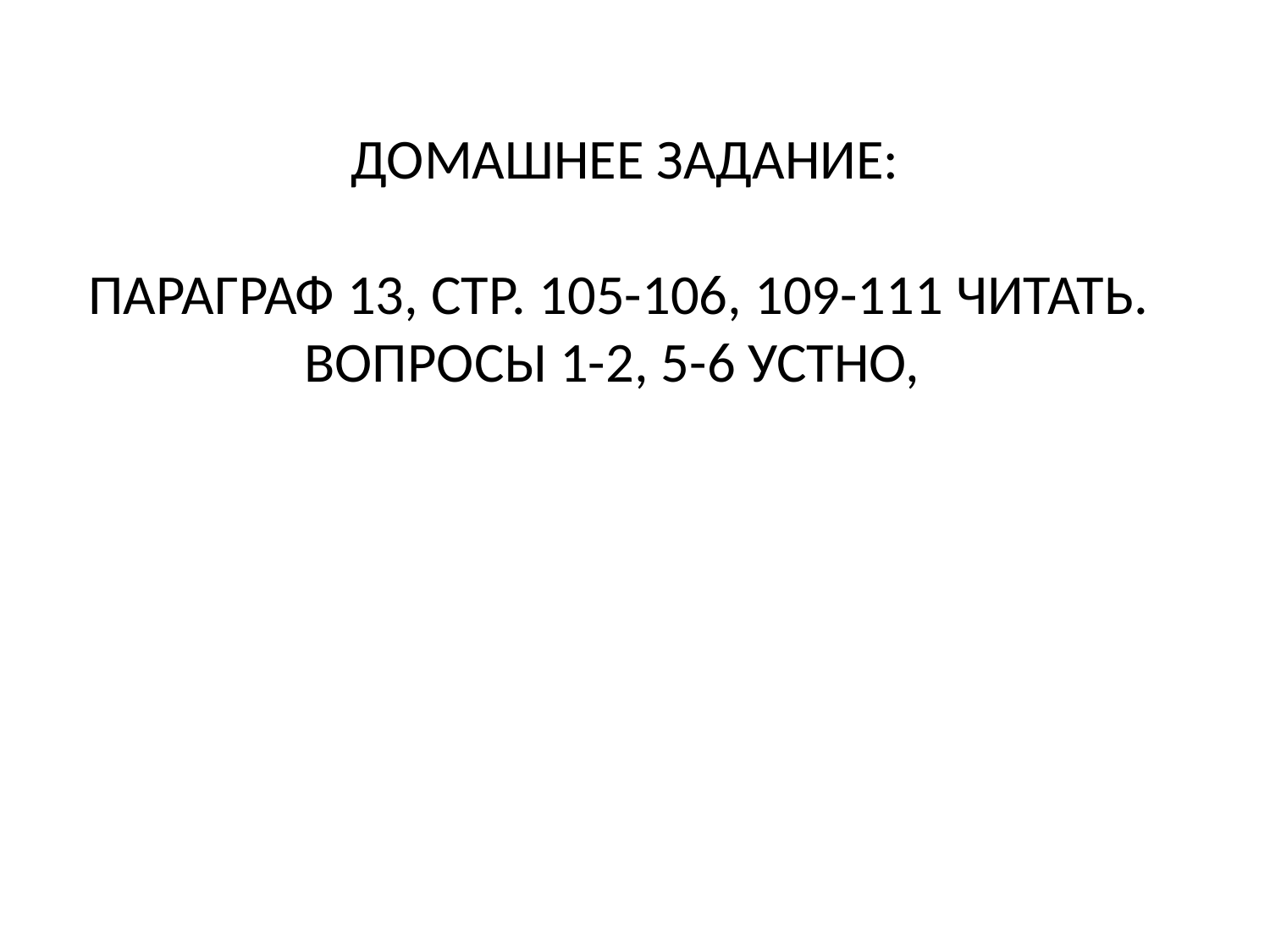

ДОМАШНЕЕ ЗАДАНИЕ:

ПАРАГРАФ 13, СТР. 105-106, 109-111 ЧИТАТЬ.
ВОПРОСЫ 1-2, 5-6 УСТНО,